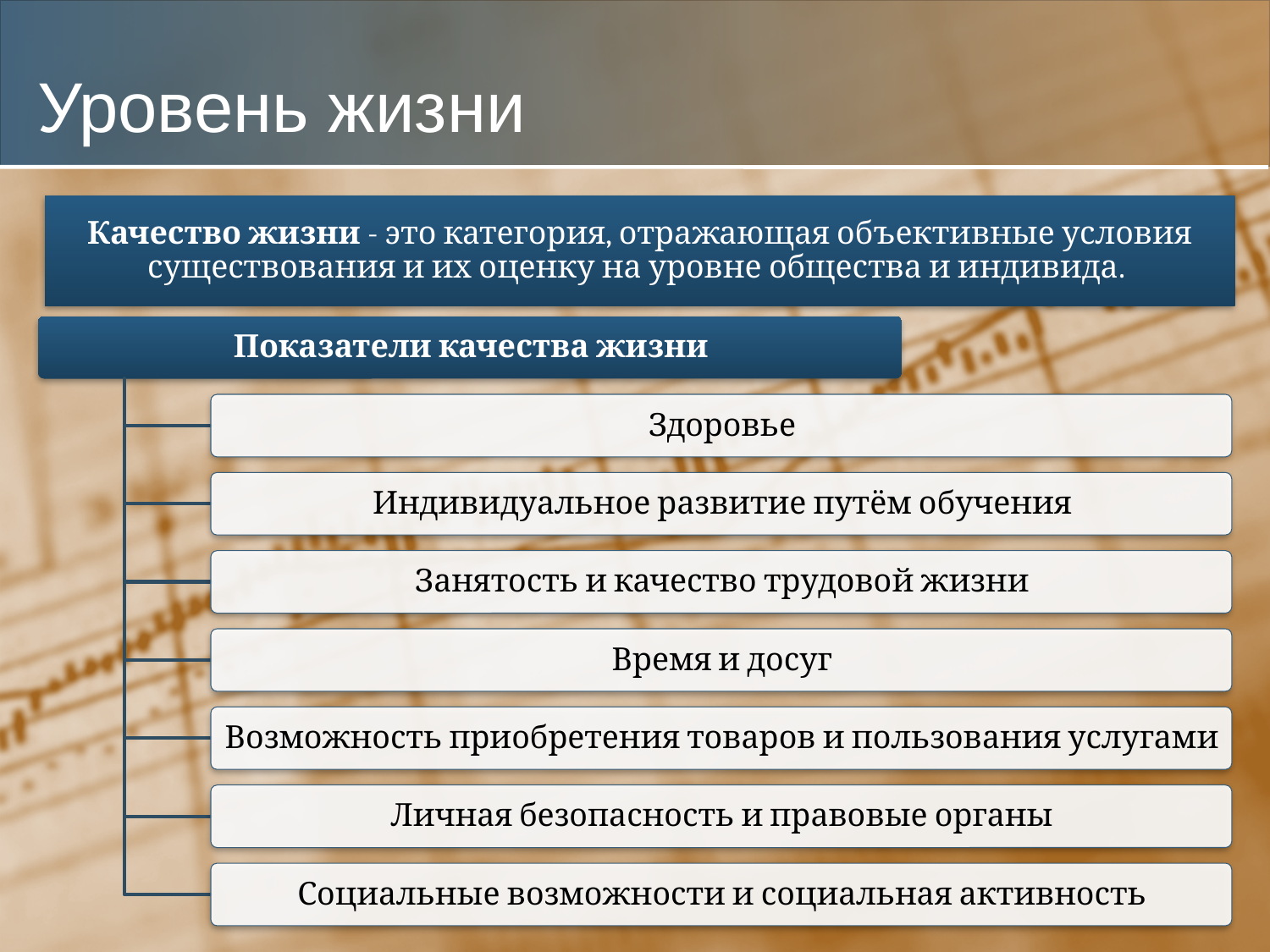

# Уровень жизни

Качество жизни - это категория, отражающая объективные условия существования и их оценку на уровне общества и индивида.
Показатели качества жизни
Здоровье
Индивидуальное развитие путём обучения
Занятость и качество трудовой жизни
Время и досуг
Возможность приобретения товаров и пользования услугами
Личная безопасность и правовые органы
Социальные возможности и социальная активность